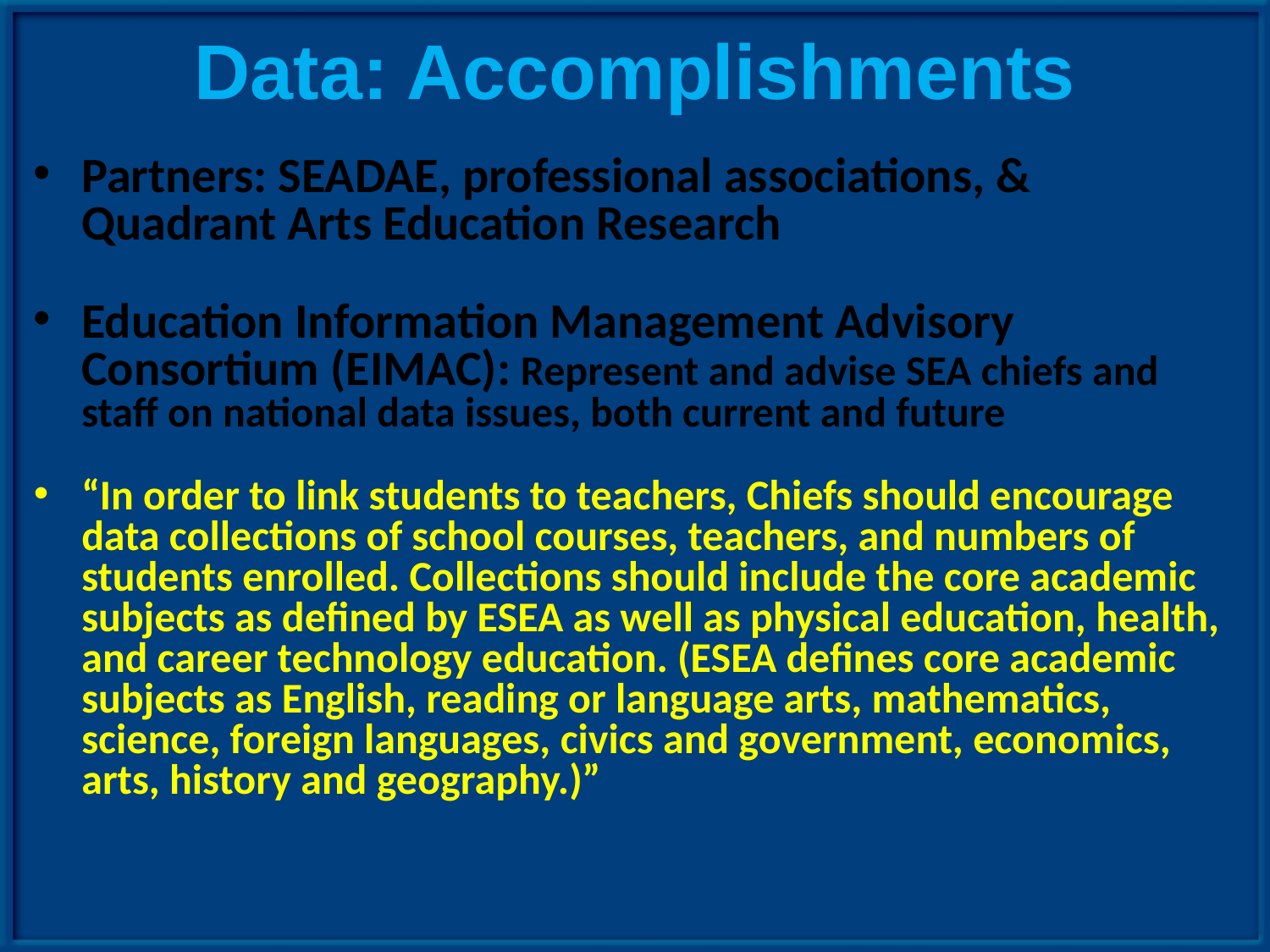

# Data: Accomplishments
Partners: SEADAE, professional associations, & Quadrant Arts Education Research

Education Information Management Advisory Consortium (EIMAC): Represent and advise SEA chiefs and staff on national data issues, both current and future
“In order to link students to teachers, Chiefs should encourage data collections of school courses, teachers, and numbers of students enrolled. Collections should include the core academic subjects as defined by ESEA as well as physical education, health, and career technology education. (ESEA defines core academic subjects as English, reading or language arts, mathematics, science, foreign languages, civics and government, economics, arts, history and geography.)”